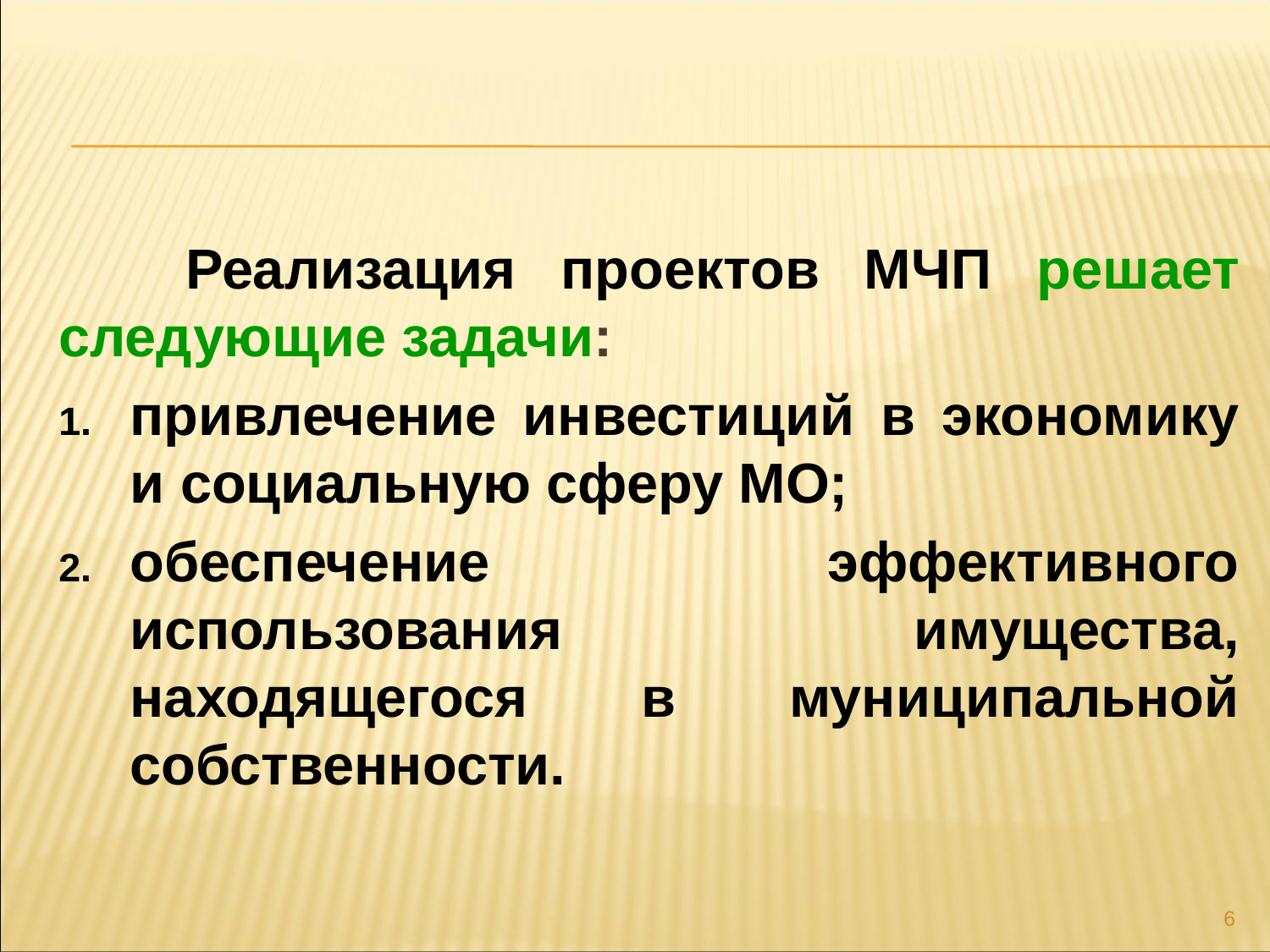

Реализация проектов МЧП решает следующие задачи:
привлечение инвестиций в экономику и социальную сферу МО;
обеспечение эффективного использования имущества, находящегося в муниципальной собственности.

6